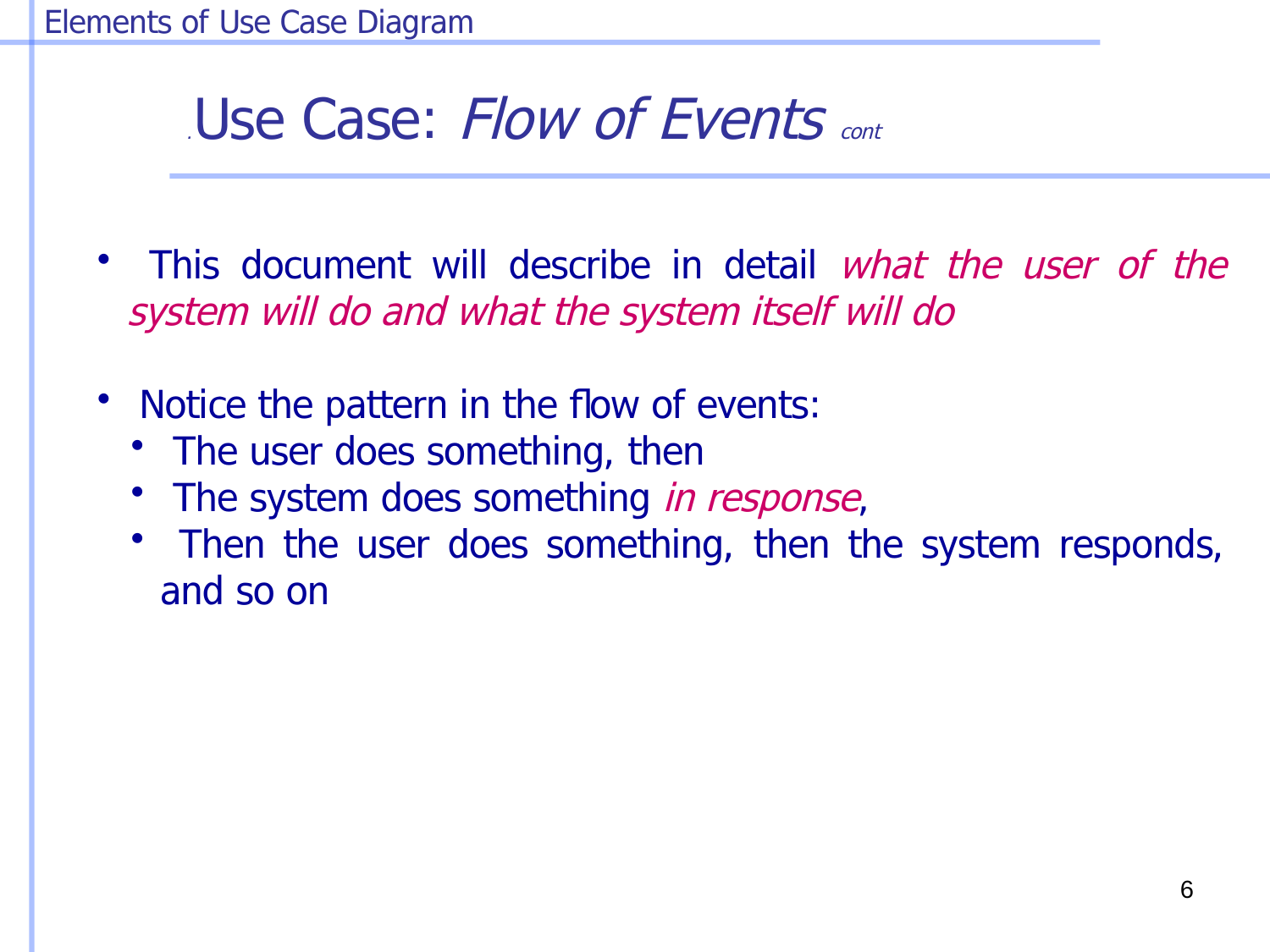

Elements of Use Case Diagram

Use Case: Flow of Events cont.

 This document will describe in detail what the user of the system will do and what the system itself will do

 Notice the pattern in the flow of events:
 The user does something, then
 The system does something in response,
 Then the user does something, then the system responds, and so on
6